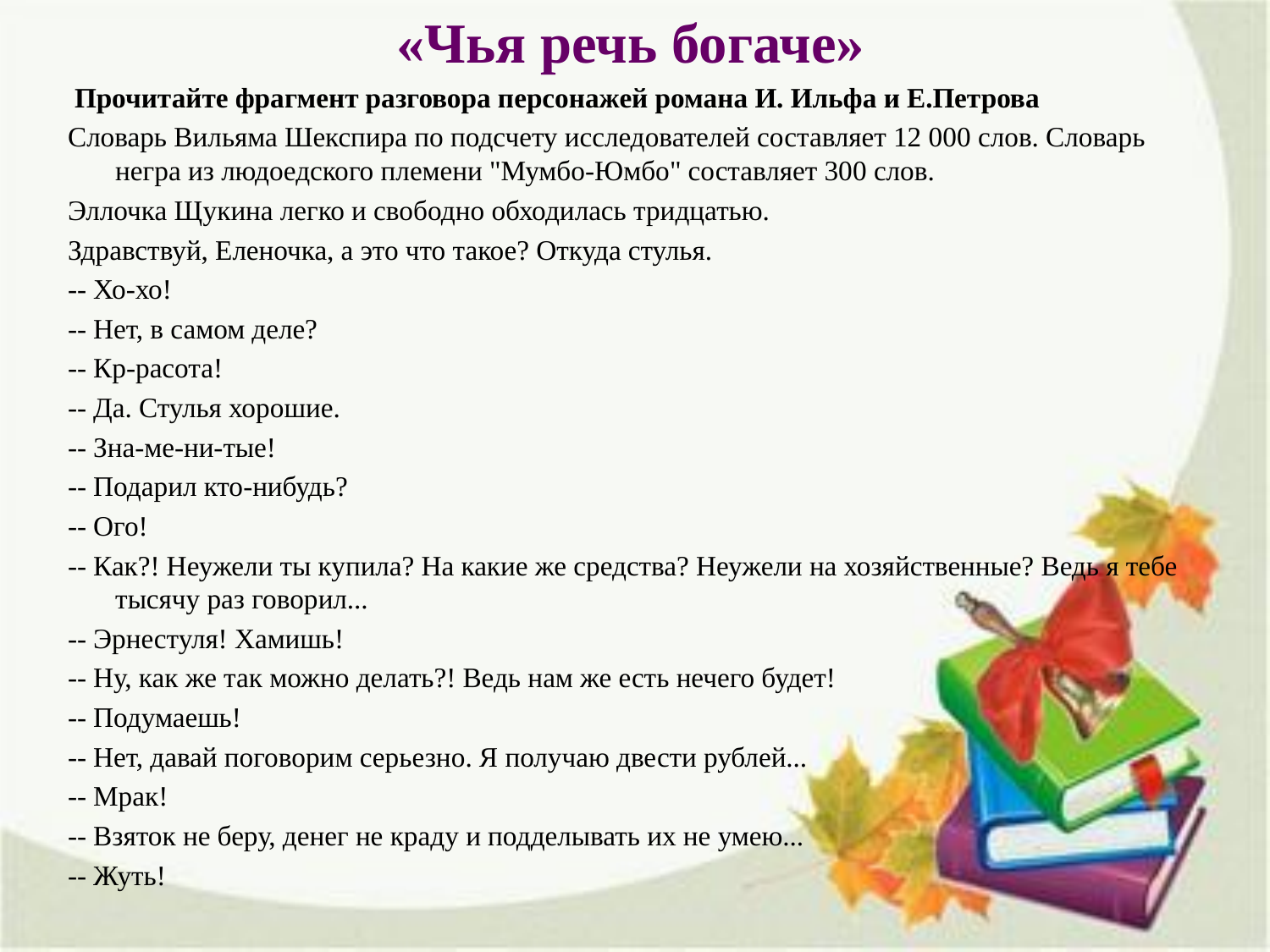

# «Чья речь богаче»
 Прочитайте фрагмент разговора персонажей романа И. Ильфа и Е.Петрова
Словарь Вильяма Шекспира по подсчету исследователей составляет 12 000 слов. Словарь негра из людоедского племени "Мумбо-Юмбо" составляет 300 слов.
Эллочка Щукина легко и свободно обходилась тридцатью.
Здравствуй, Еленочка, а это что такое? Откуда стулья.
-- Хо-хо!
-- Нет, в самом деле?
-- Кр-расота!
-- Да. Стулья хорошие.
-- Зна-ме-ни-тые!
-- Подарил кто-нибудь?
-- Ого!
-- Как?! Неужели ты купила? На какие же средства? Неужели на хозяйственные? Ведь я тебе тысячу раз говорил...
-- Эрнестуля! Хамишь!
-- Ну, как же так можно делать?! Ведь нам же есть нечего будет!
-- Подумаешь!
-- Нет, давай поговорим серьезно. Я получаю двести рублей...
-- Мрак!
-- Взяток не беру, денег не краду и подделывать их не умею...
-- Жуть!